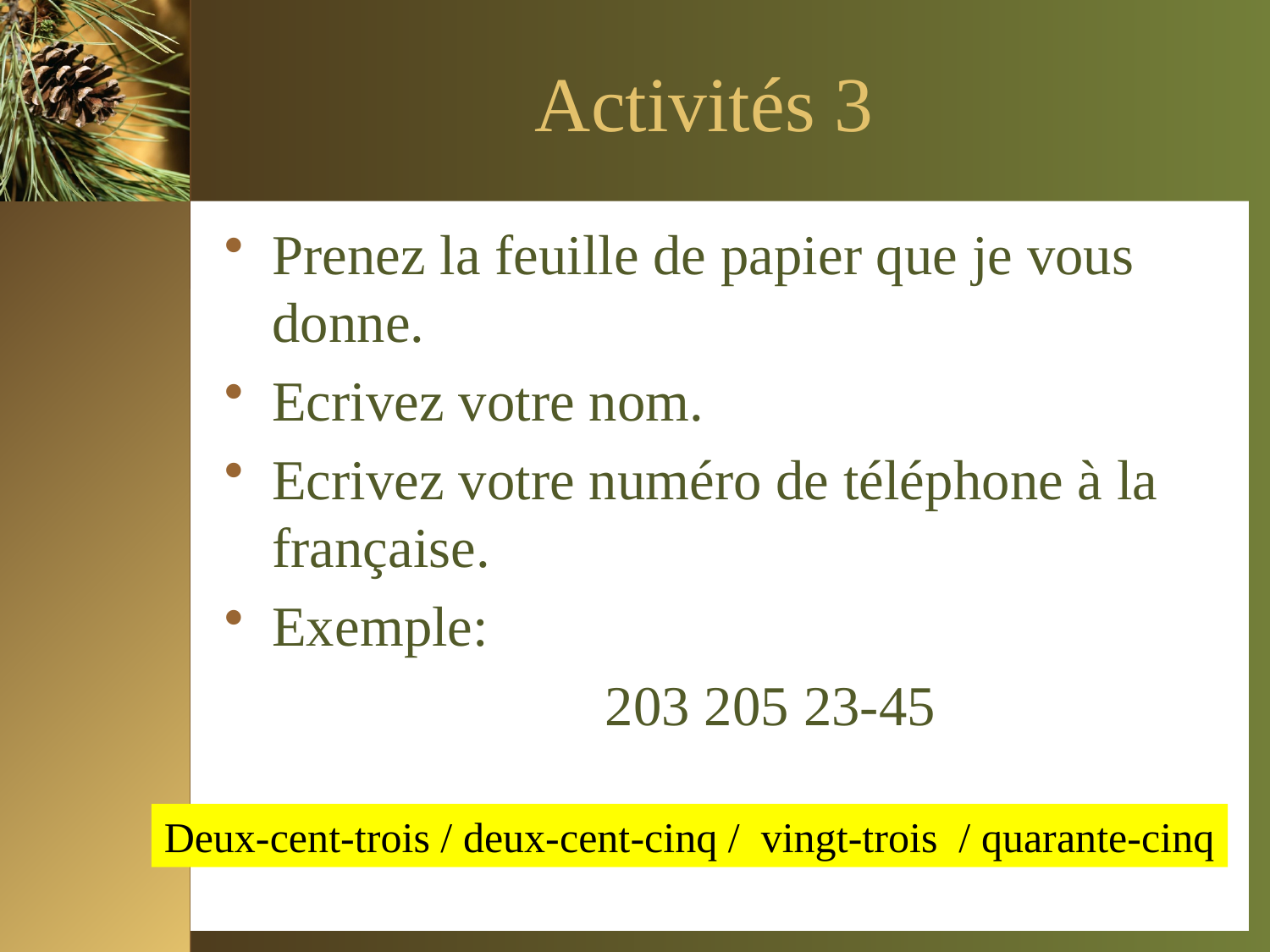

# Activités 3
Prenez la feuille de papier que je vous donne.
Ecrivez votre nom.
Ecrivez votre numéro de téléphone à la française.
Exemple:
			203 205 23-45

Deux-cent-trois / deux-cent-cinq /  vingt-trois  / quarante-cinq